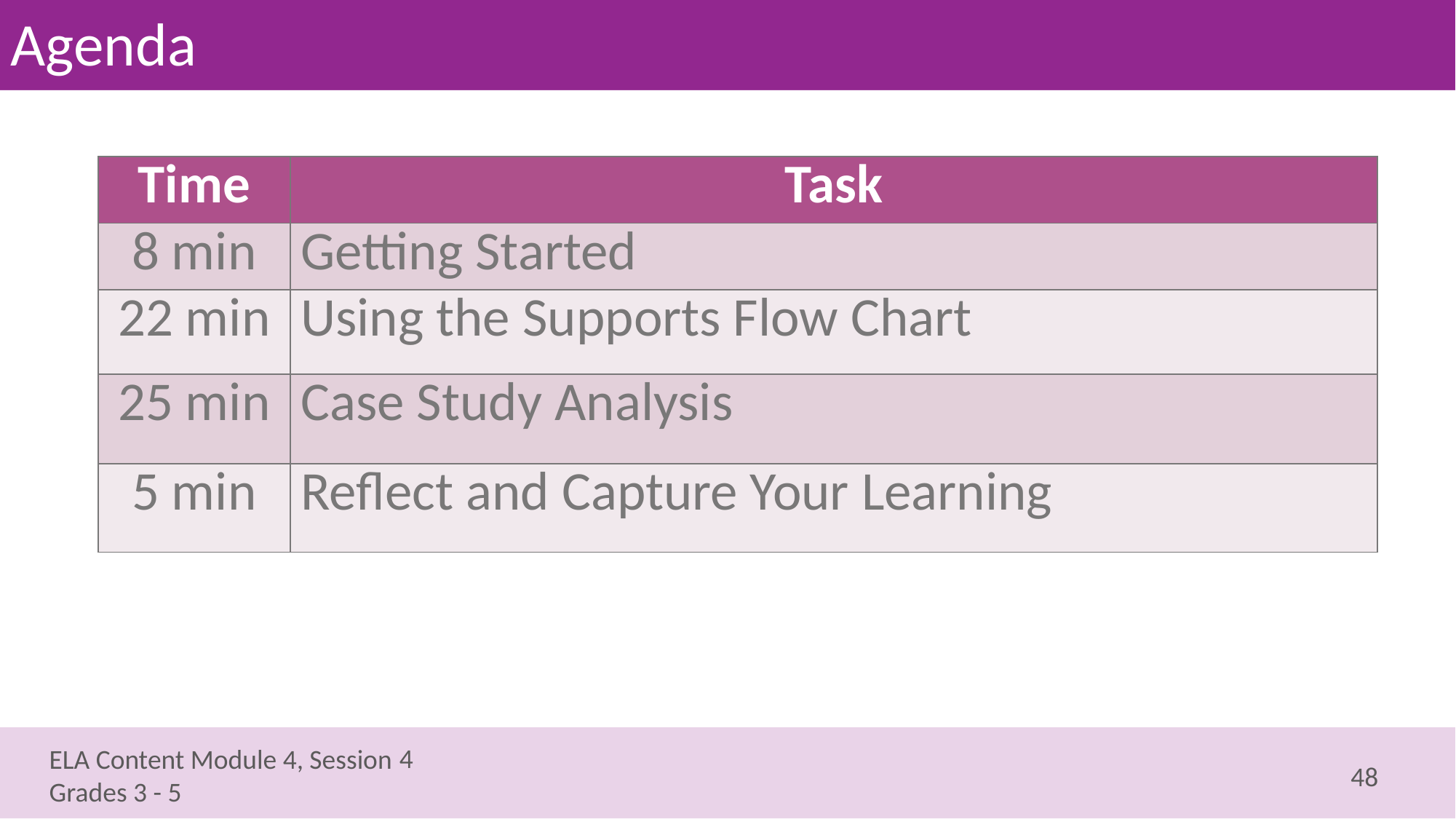

# Agenda
| Time | Task |
| --- | --- |
| 8 min | Getting Started |
| 22 min | Using the Supports Flow Chart |
| 25 min | Case Study Analysis |
| 5 min | Reflect and Capture Your Learning |
4
48